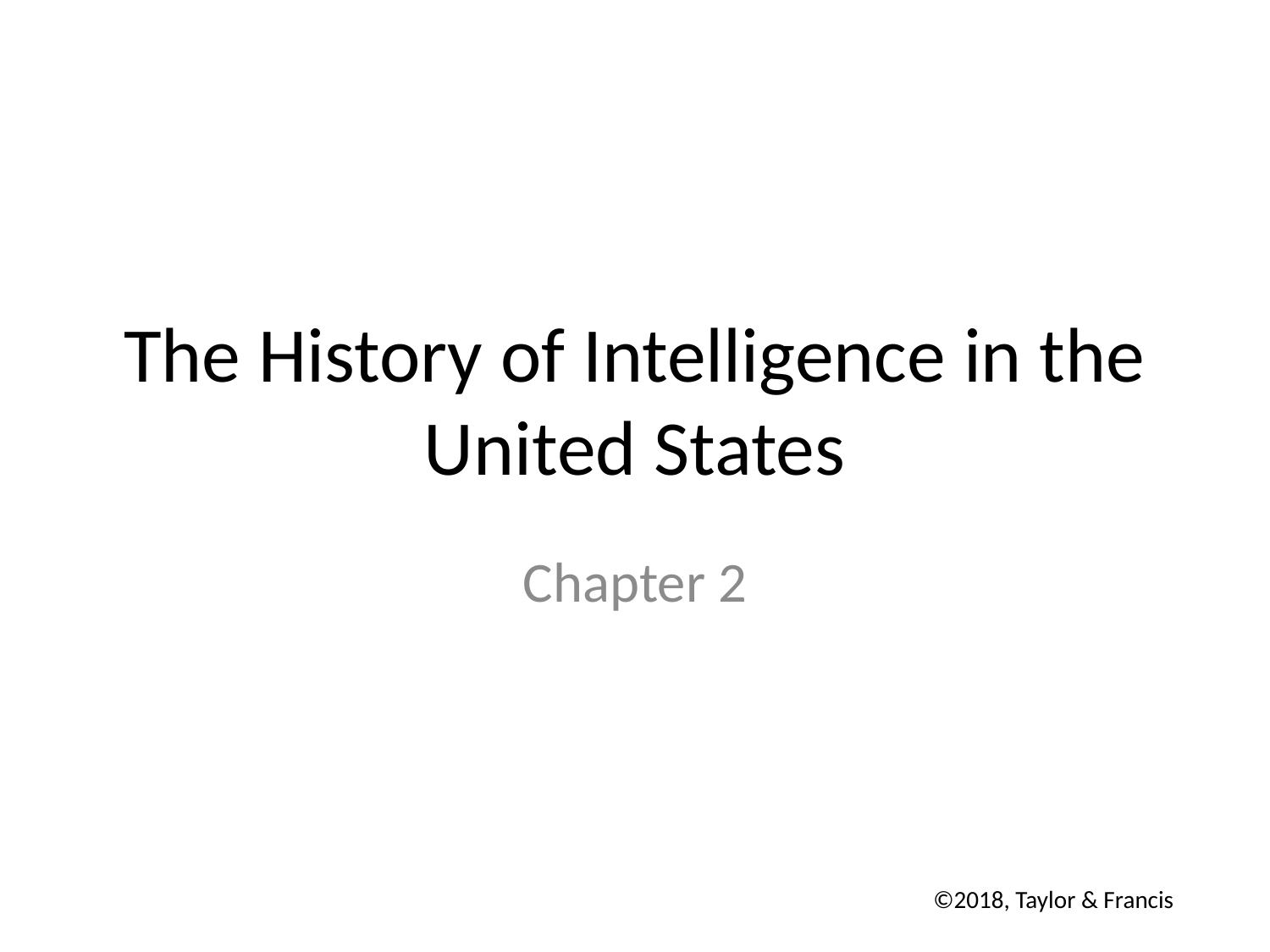

# The History of Intelligence in the United States
Chapter 2
©2018, Taylor & Francis